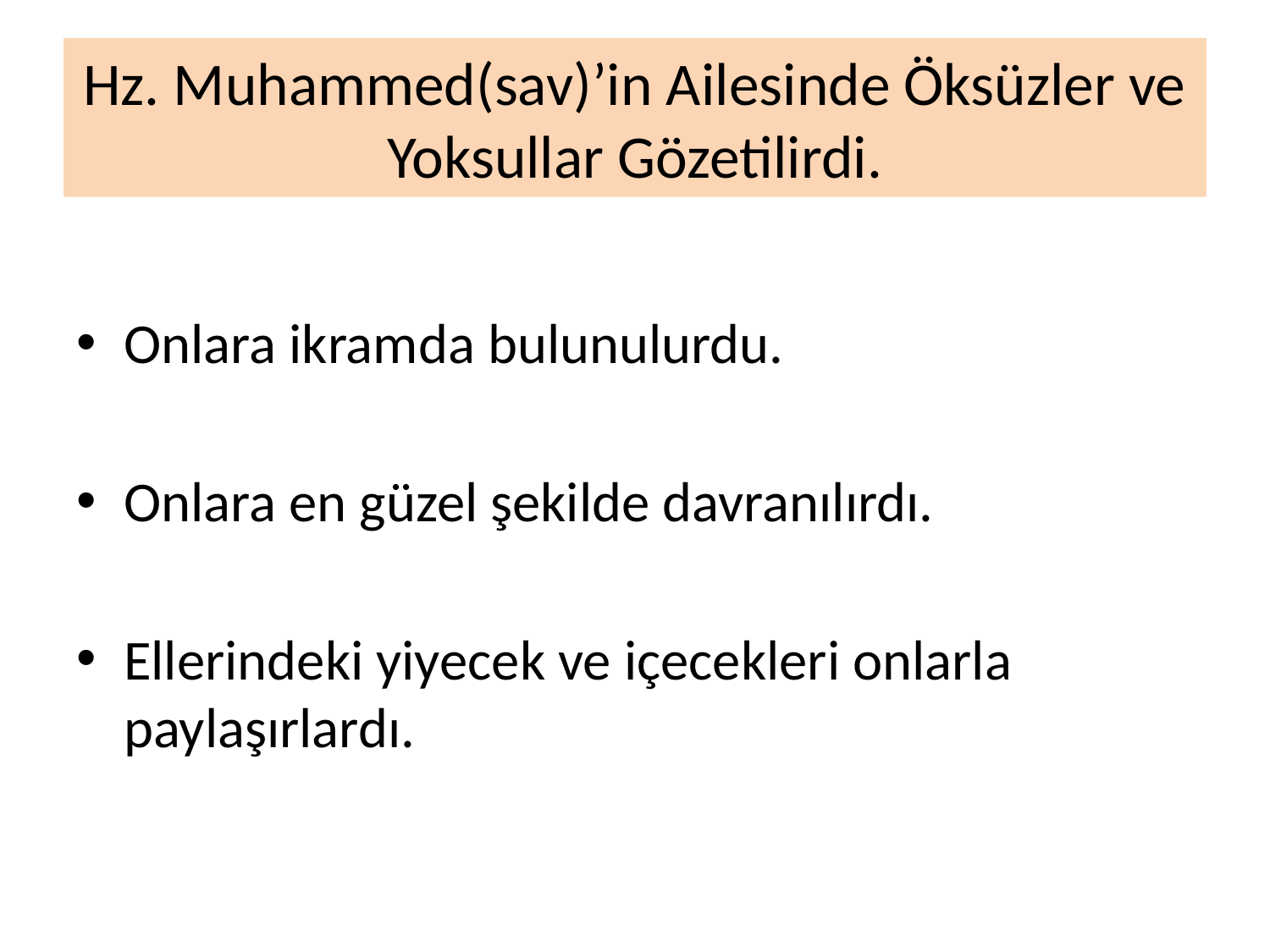

# Hz. Muhammed(sav)’in Ailesinde Öksüzler ve Yoksullar Gözetilirdi.

Onlara ikramda bulunulurdu.

Onlara en güzel şekilde davranılırdı.

Ellerindeki yiyecek ve içecekleri onlarla paylaşırlardı.